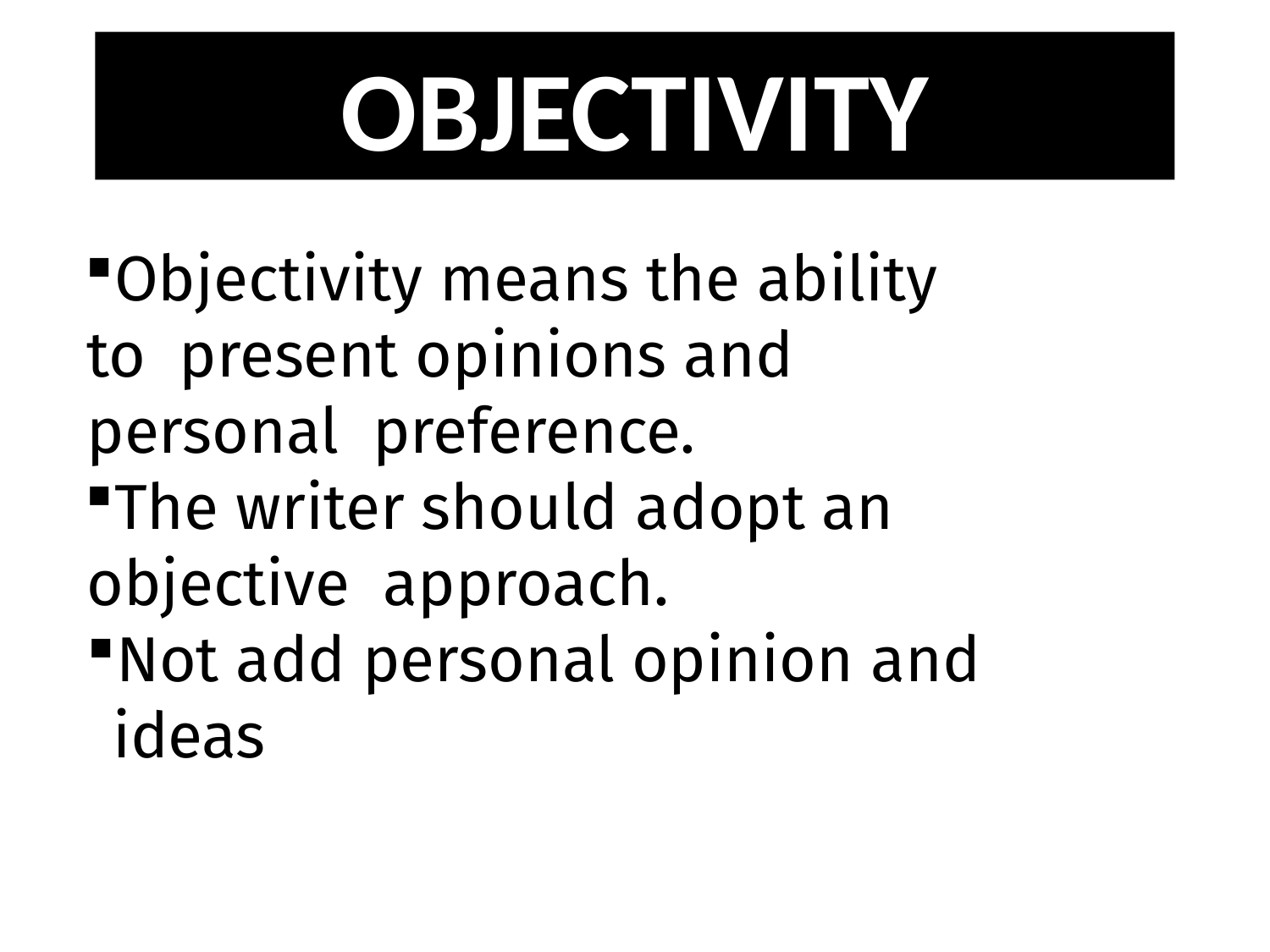

OBJECTIVITY
Objectivity means the ability to  present opinions and personal  preference.
The writer should adopt an objective  approach.
Not add personal opinion and ideas